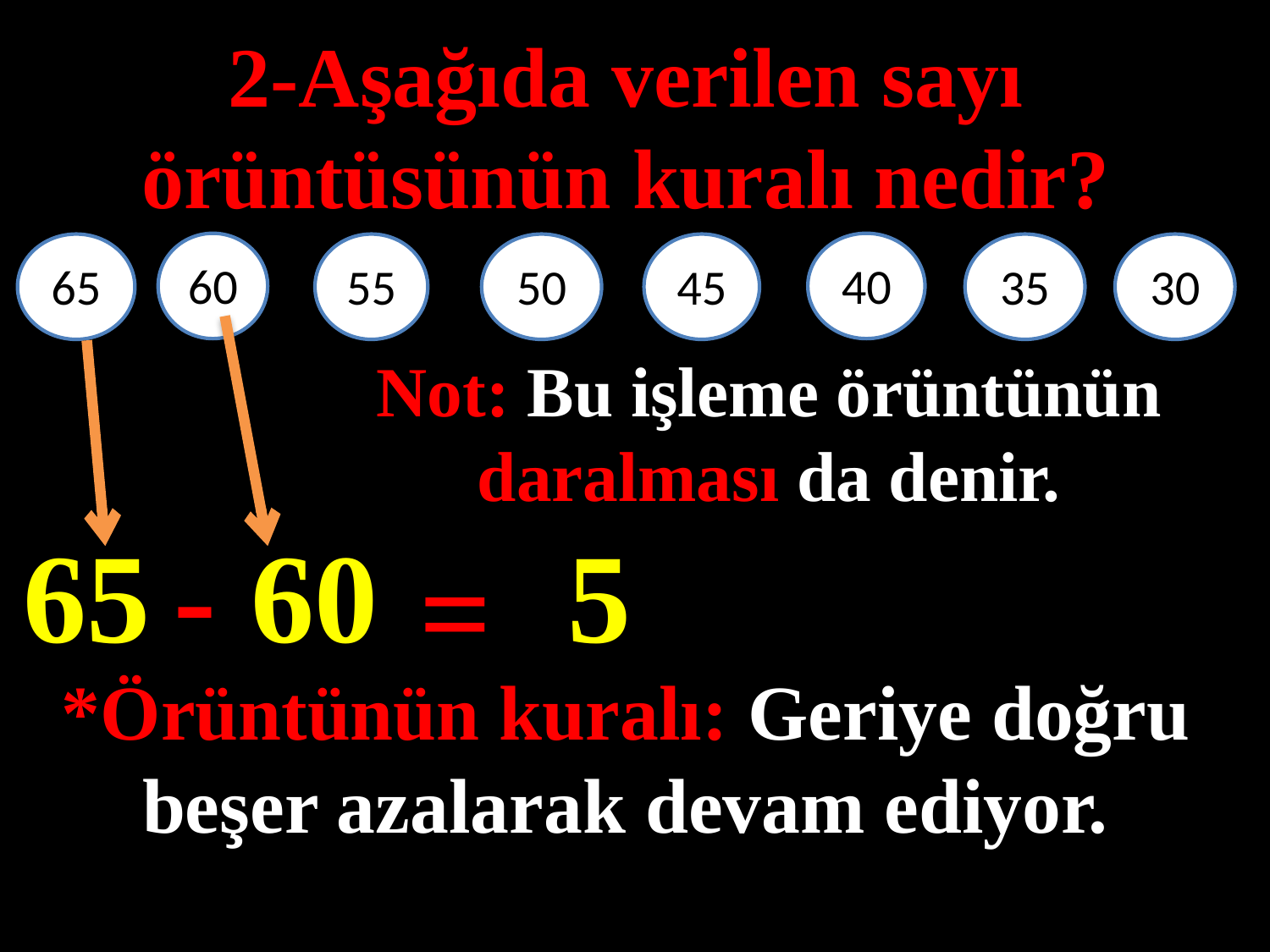

2-Aşağıda verilen sayı örüntüsünün kuralı nedir?
40
60
65
55
50
45
35
30
#
Not: Bu işleme örüntünün daralması da denir.
65
-
60
5
=
*Örüntünün kuralı: Geriye doğru beşer azalarak devam ediyor.